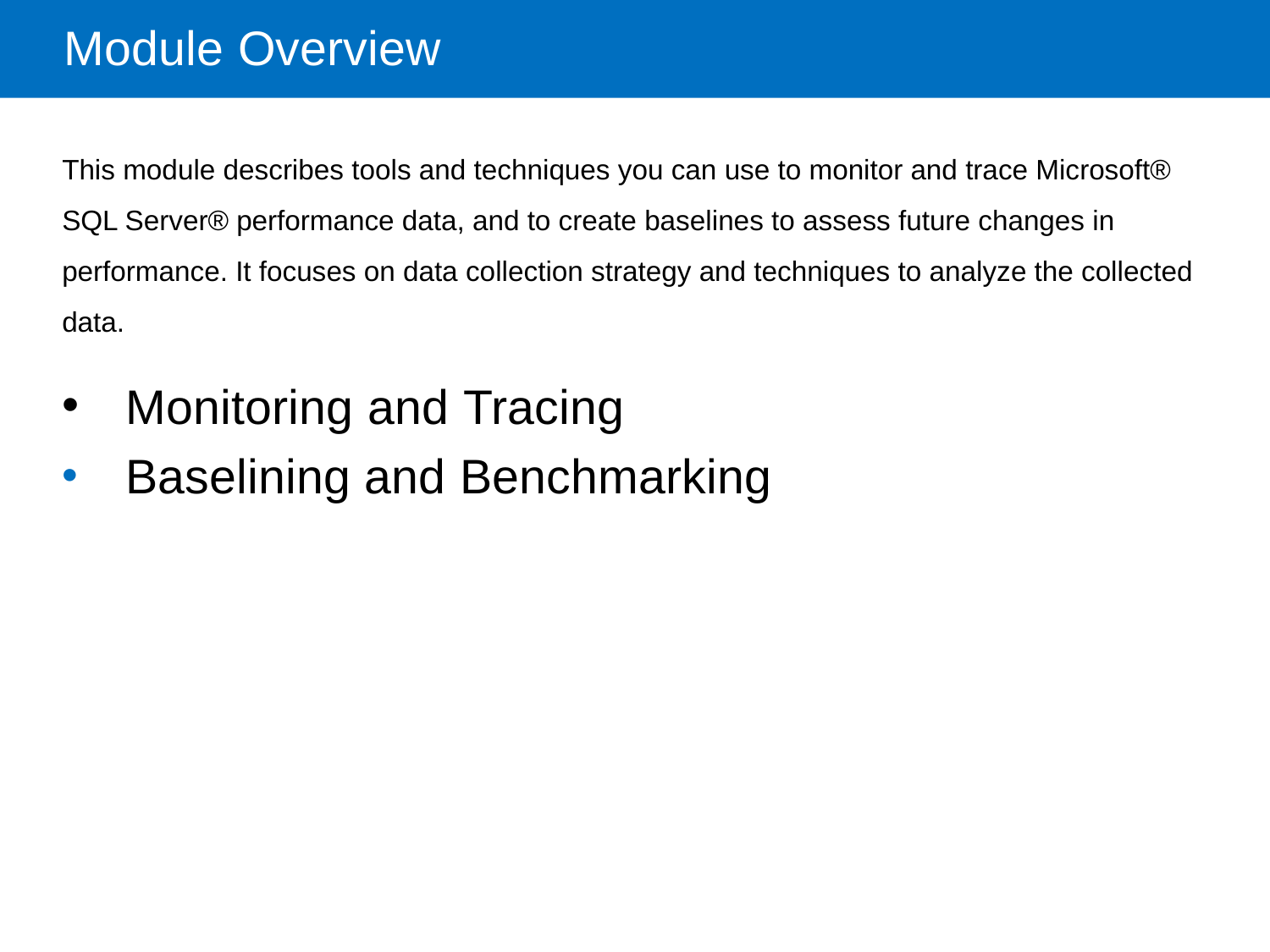

Module Overview

This module describes tools and techniques you can use to monitor and trace Microsoft® SQL Server® performance data, and to create baselines to assess future changes in performance. It focuses on data collection strategy and techniques to analyze the collected data.

Monitoring and Tracing
Baselining and Benchmarking